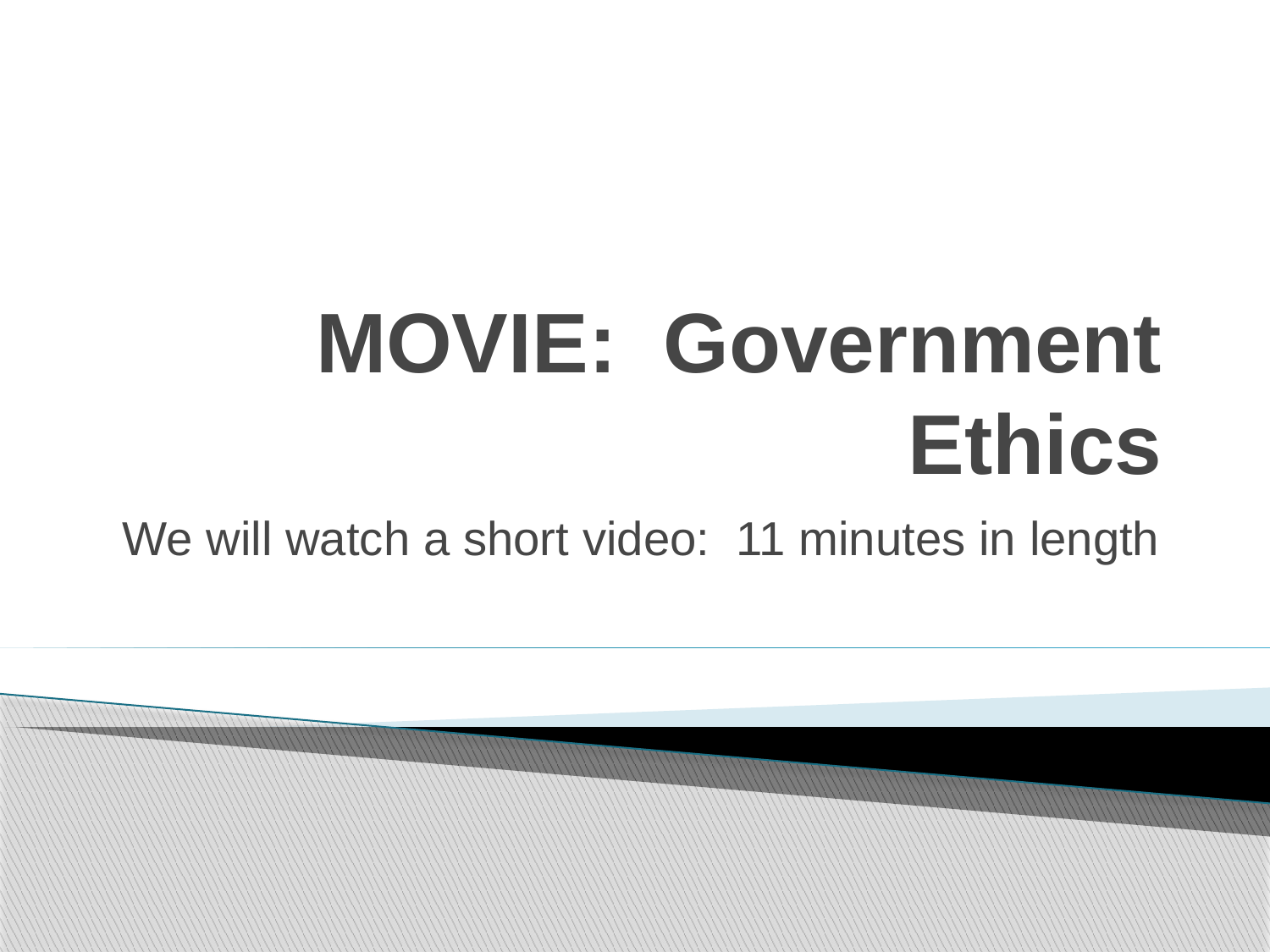

# MOVIE:  Government Ethics
We will watch a short video:  11 minutes in length